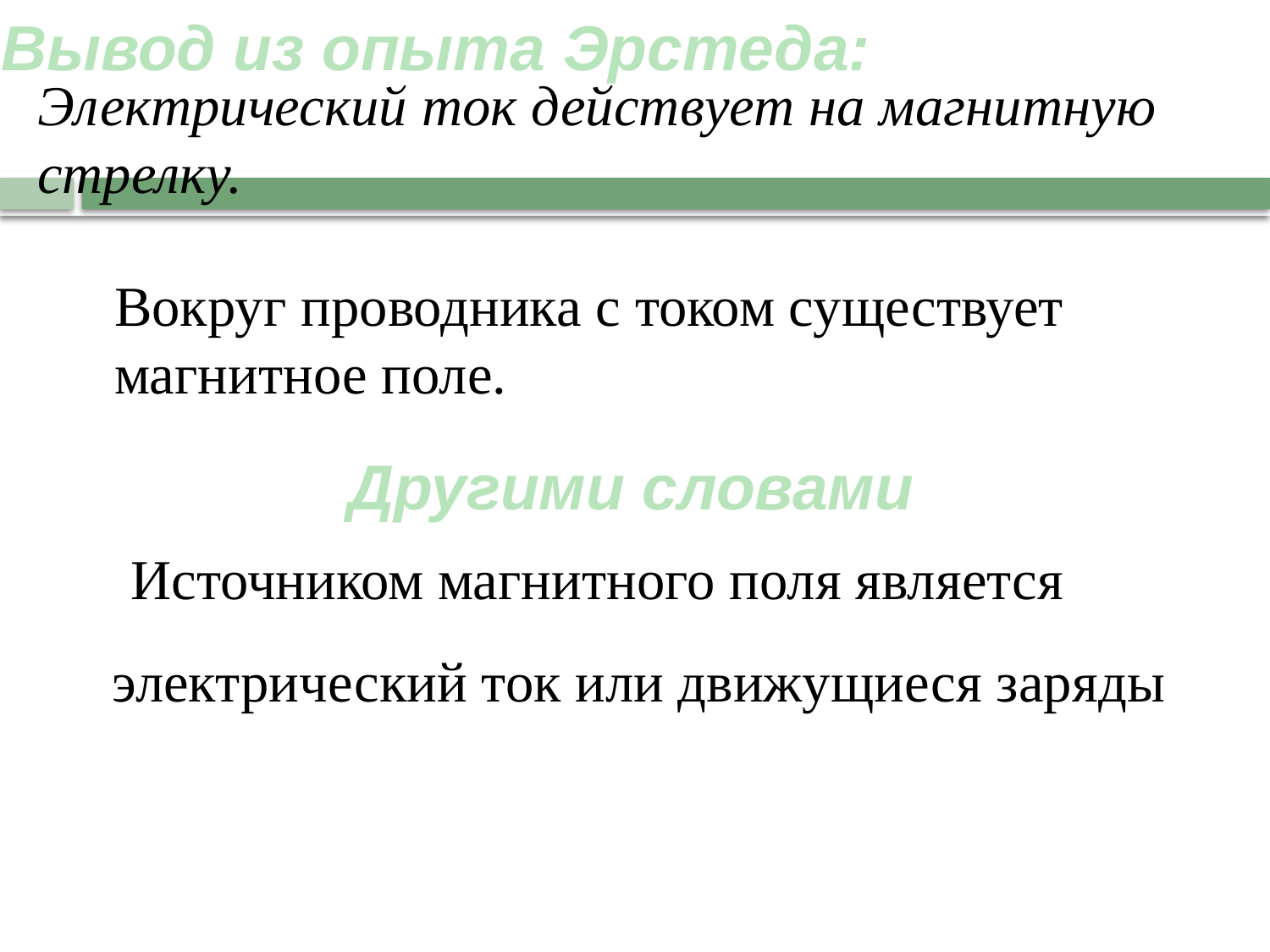

# Вывод из опыта Эрстеда:
Электрический ток действует на магнитную стрелку.

Вокруг проводника с током существует магнитное поле.

Другими словами
Источником магнитного поля является
электрический ток или движущиеся заряды